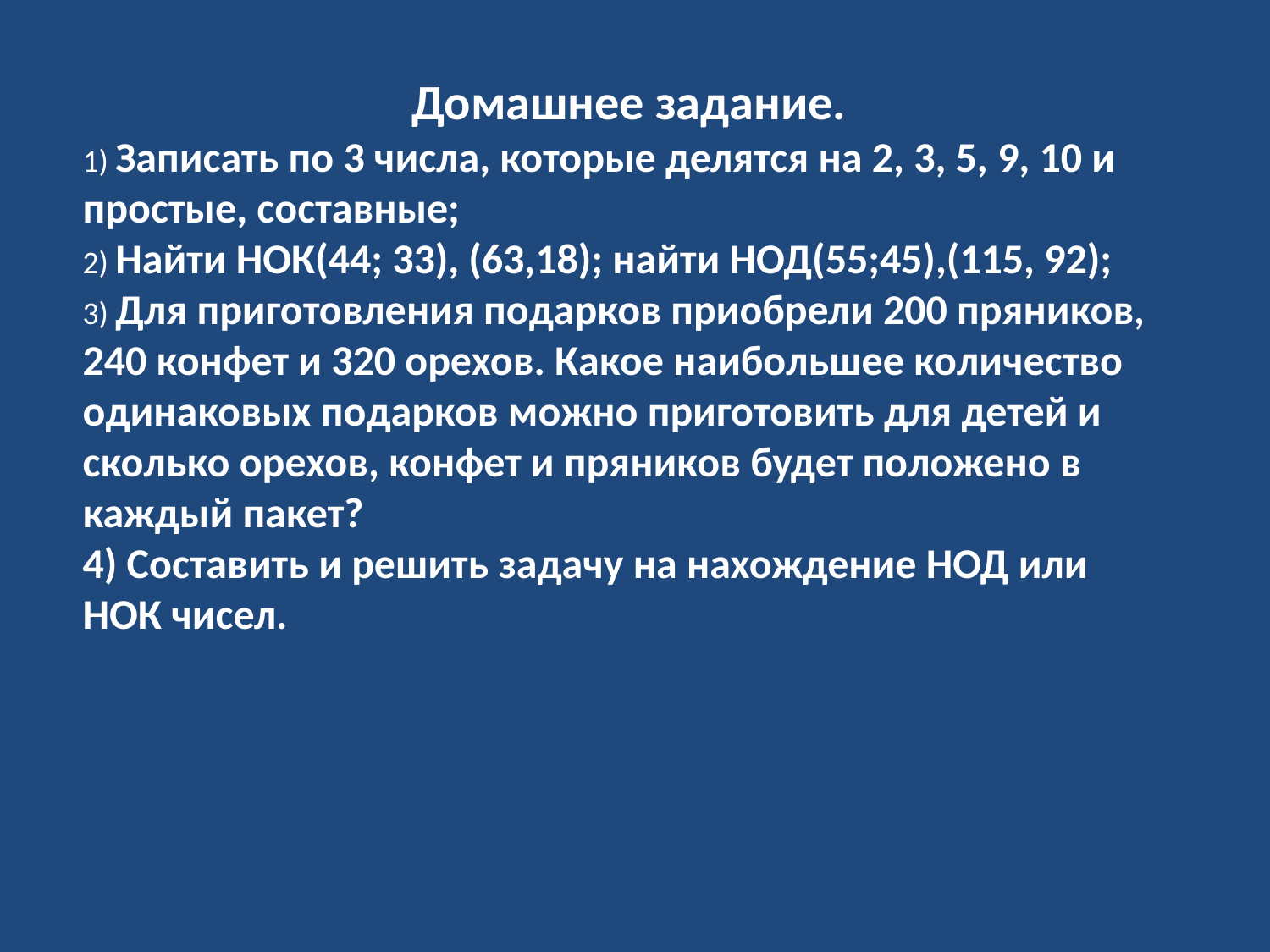

Домашнее задание.
1) Записать по 3 числа, которые делятся на 2, 3, 5, 9, 10 и простые, составные;
2) Найти НОК(44; 33), (63,18); найти НОД(55;45),(115, 92);
3) Для приготовления подарков приобрели 200 пряников, 240 конфет и 320 орехов. Какое наибольшее количество одинаковых подарков можно приготовить для детей и сколько орехов, конфет и пряников будет положено в каждый пакет?
4) Составить и решить задачу на нахождение НОД или НОК чисел.